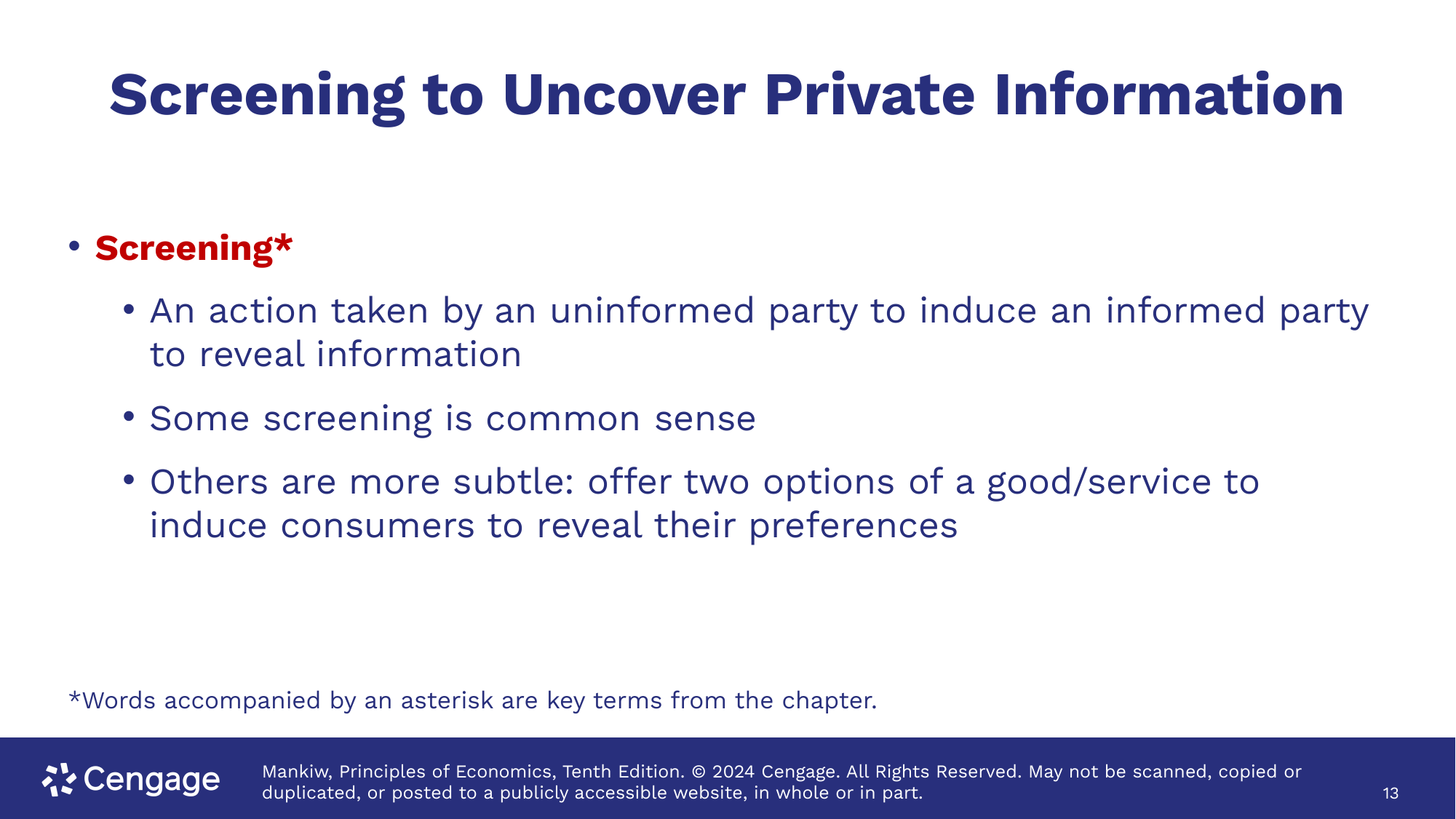

# Screening to Uncover Private Information
Screening*
An action taken by an uninformed party to induce an informed party to reveal information
Some screening is common sense
Others are more subtle: offer two options of a good/service to induce consumers to reveal their preferences
*Words accompanied by an asterisk are key terms from the chapter.